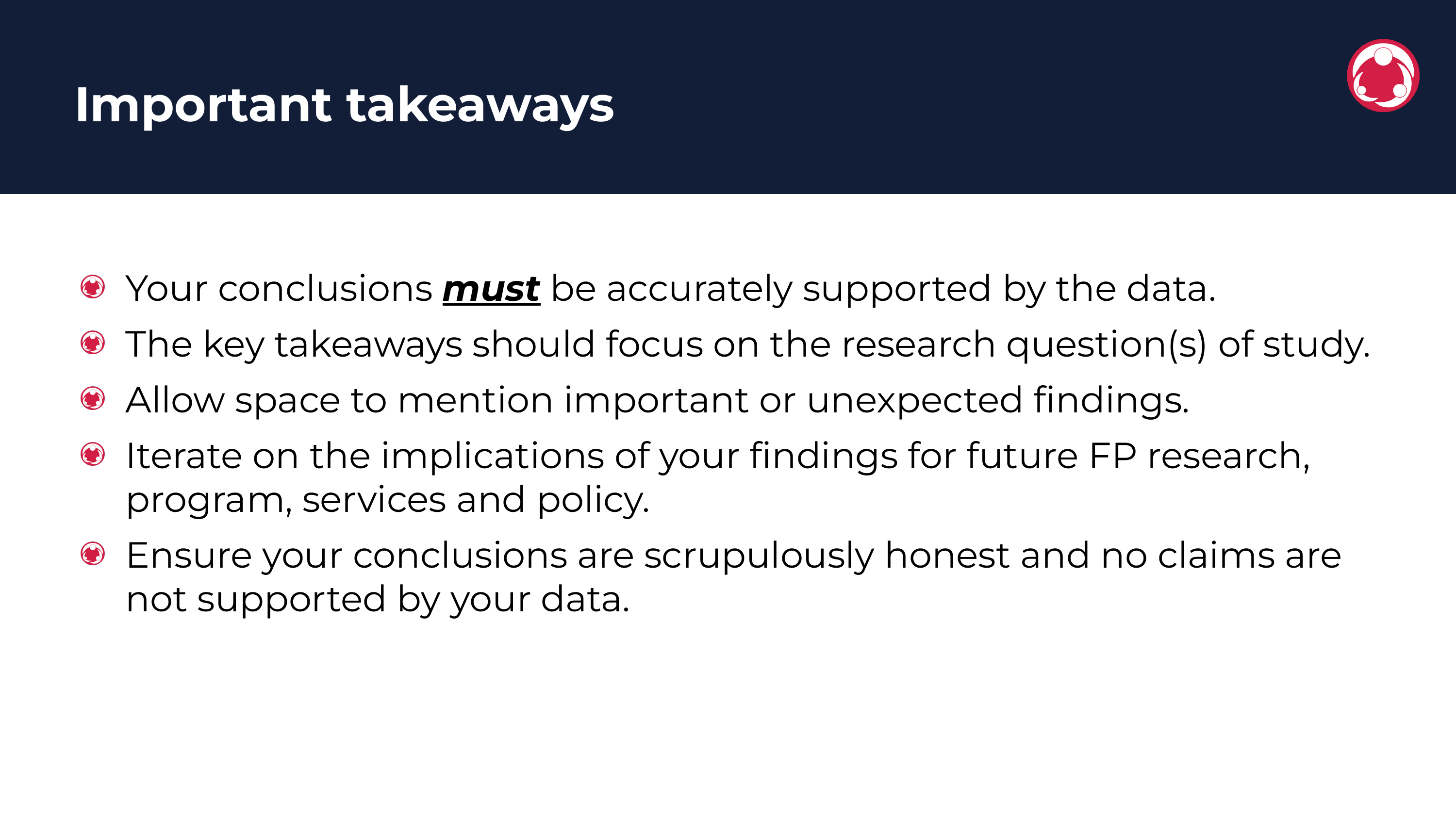

Important takeaways
Your conclusions must be accurately supported by the data.
The key takeaways should focus on the research question(s) of study.
Allow space to mention important or unexpected findings.
Iterate on the implications of your findings for future FP research, program, services and policy.
Ensure your conclusions are scrupulously honest and no claims are not supported by your data.